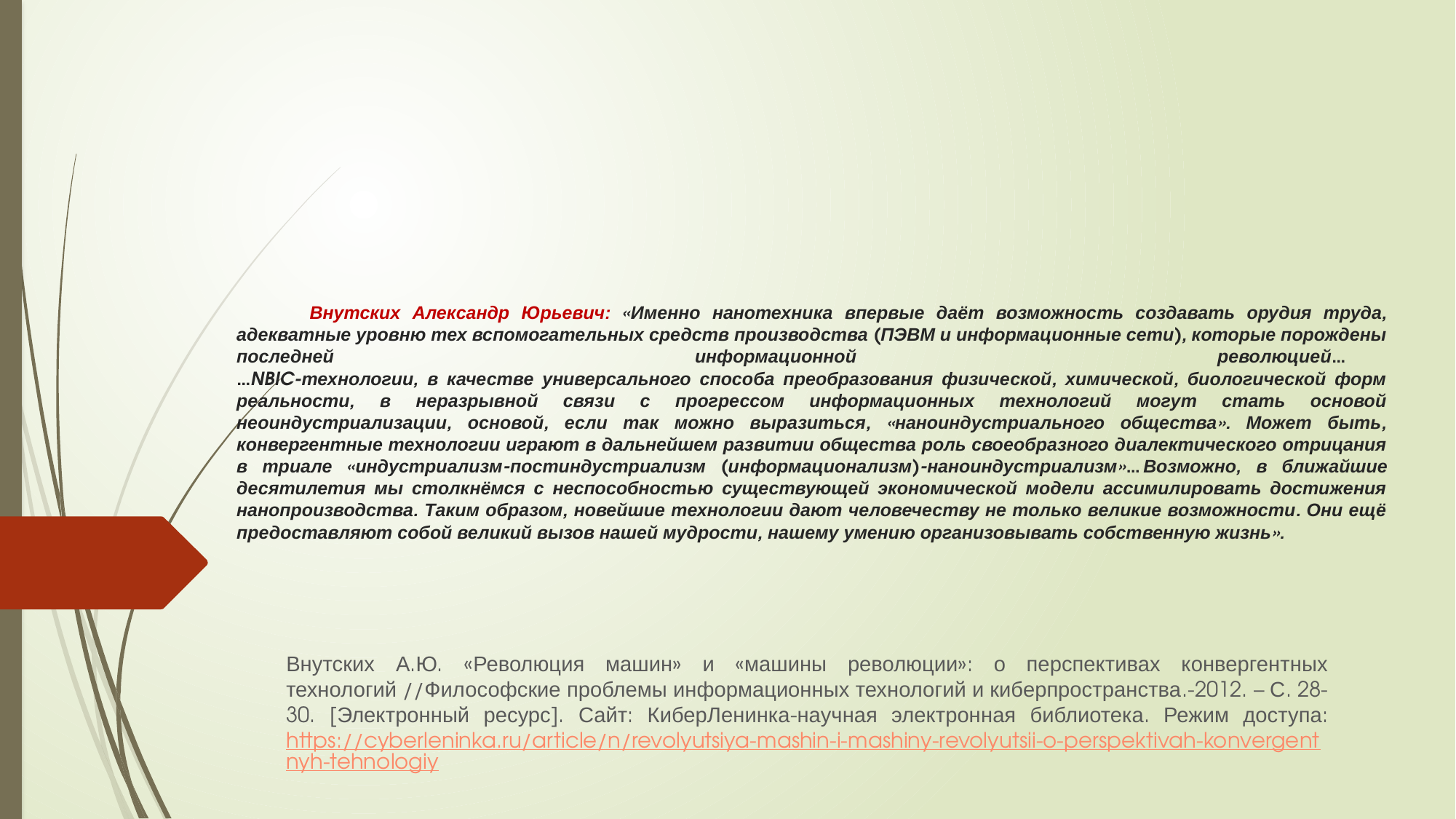

# Внутских Александр Юрьевич: «Именно нанотехника впервые даёт возможность создавать орудия труда, адекватные уровню тех вспомогательных средств производства (ПЭВМ и информационные сети), которые порождены последней информационной революцией… …NBIC-технологии, в качестве универсального способа преобразования физической, химической, биологической форм реальности, в неразрывной связи с прогрессом информационных технологий могут стать основой неоиндустриализации, основой, если так можно выразиться, «наноиндустриального общества». Может быть, конвергентные технологии играют в дальнейшем развитии общества роль своеобразного диалектического отрицания в триале «индустриализм-постиндустриализм (информационализм)-наноиндустриализм»…	Возможно, в ближайшие десятилетия мы столкнёмся с неспособностью существующей экономической модели ассимилировать достижения нанопроизводства. Таким образом, новейшие технологии дают человечеству не только великие возможности. Они ещё предоставляют собой великий вызов нашей мудрости, нашему умению организовывать собственную жизнь».
Внутских А.Ю. «Революция машин» и «машины революции»: о перспективах конвергентных технологий //Философские проблемы информационных технологий и киберпространства.-2012. – С. 28-30. [Электронный ресурс]. Сайт: КиберЛенинка-научная электронная библиотека. Режим доступа: https://cyberleninka.ru/article/n/revolyutsiya-mashin-i-mashiny-revolyutsii-o-perspektivah-konvergentnyh-tehnologiy